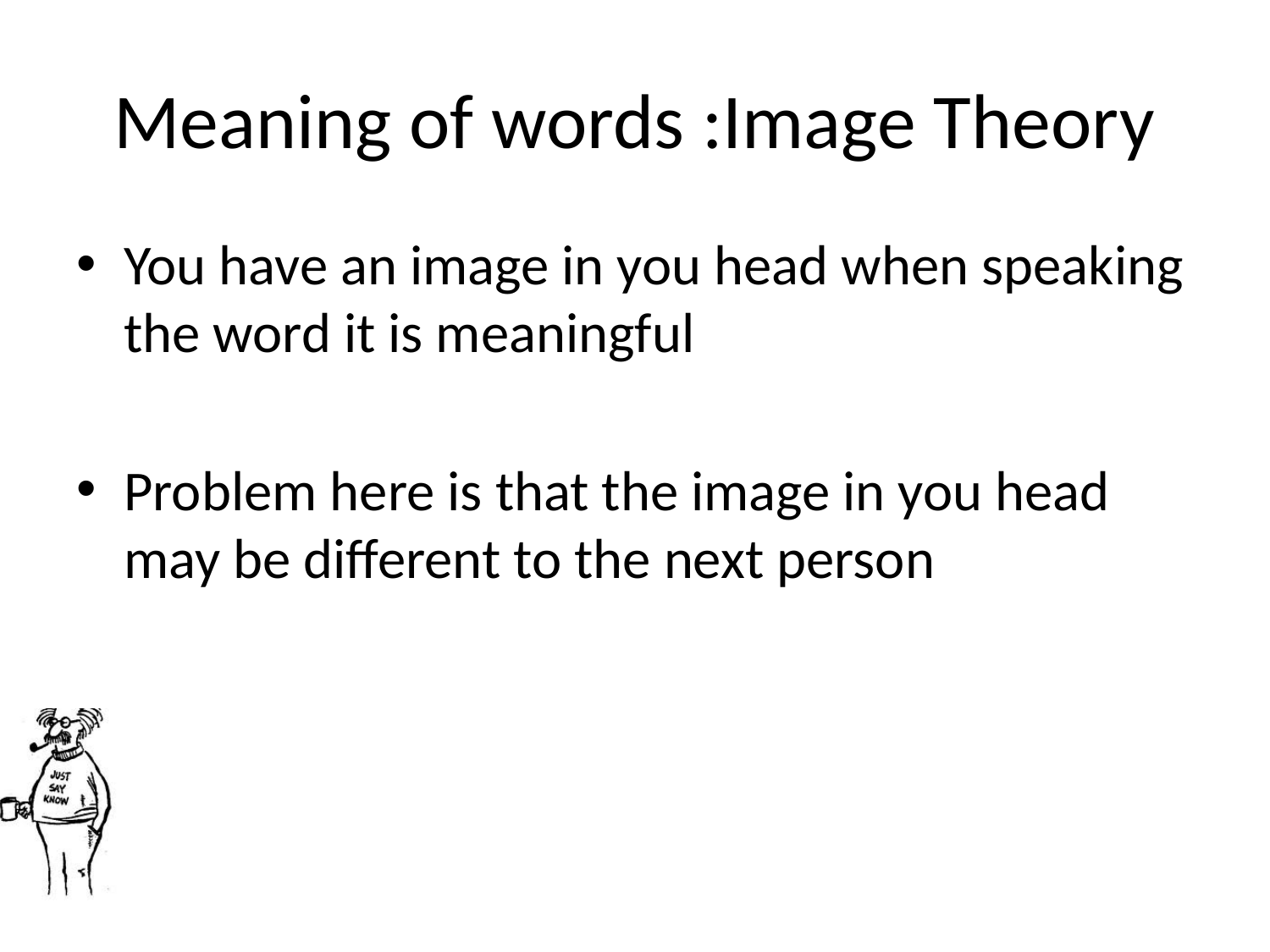

# Meaning of words :Image Theory
You have an image in you head when speaking the word it is meaningful

Problem here is that the image in you head may be different to the next person